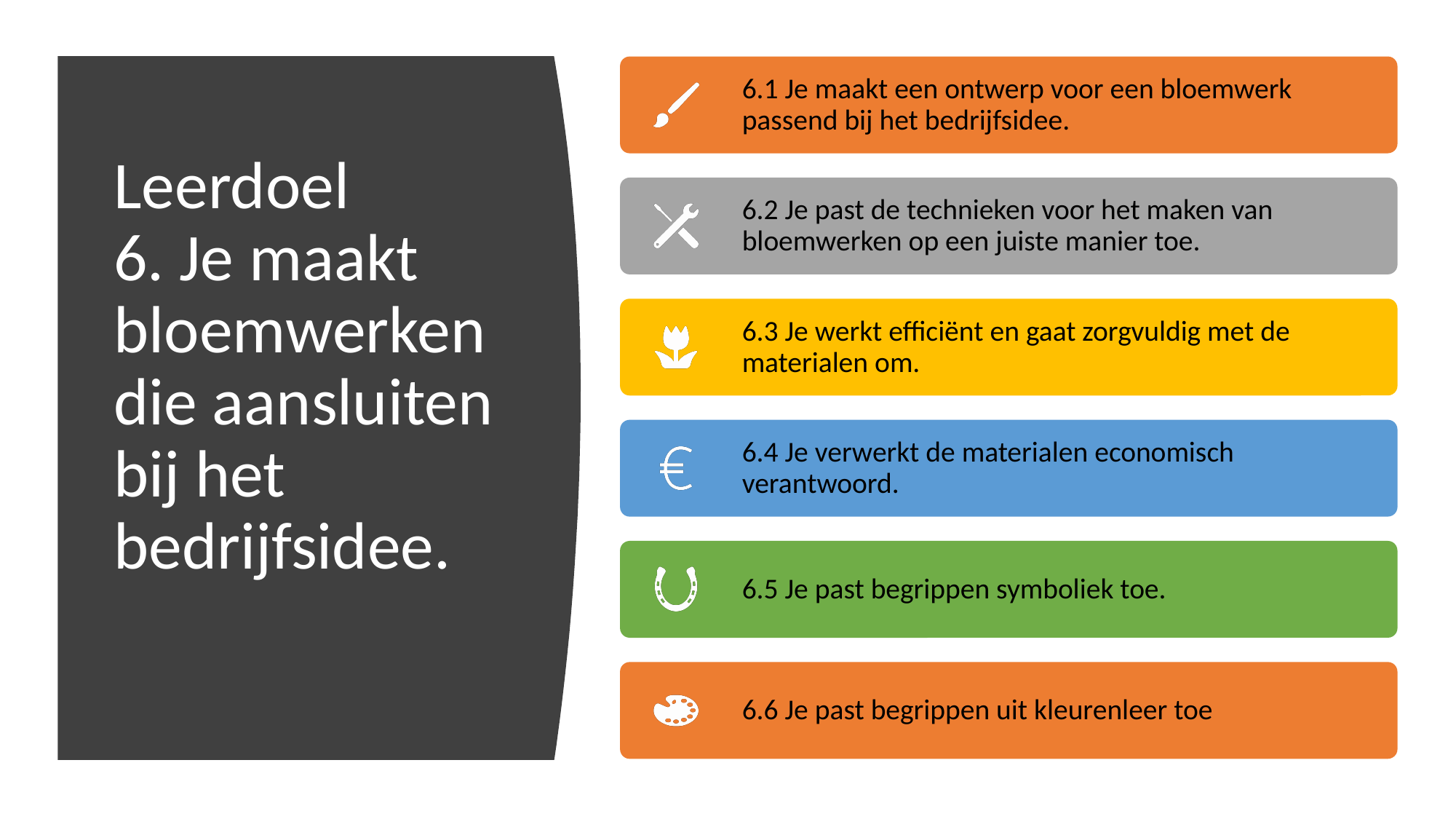

6.1 Je maakt een ontwerp voor een bloemwerk passend bij het bedrijfsidee.
6.2 Je past de technieken voor het maken van bloemwerken op een juiste manier toe.
6.3 Je werkt efficiënt en gaat zorgvuldig met de materialen om.
6.4 Je verwerkt de materialen economisch verantwoord.
6.5 Je past begrippen symboliek toe.
6.6 Je past begrippen uit kleurenleer toe

# Leerdoel 6. Je maakt bloemwerken die aansluiten bij het bedrijfsidee.